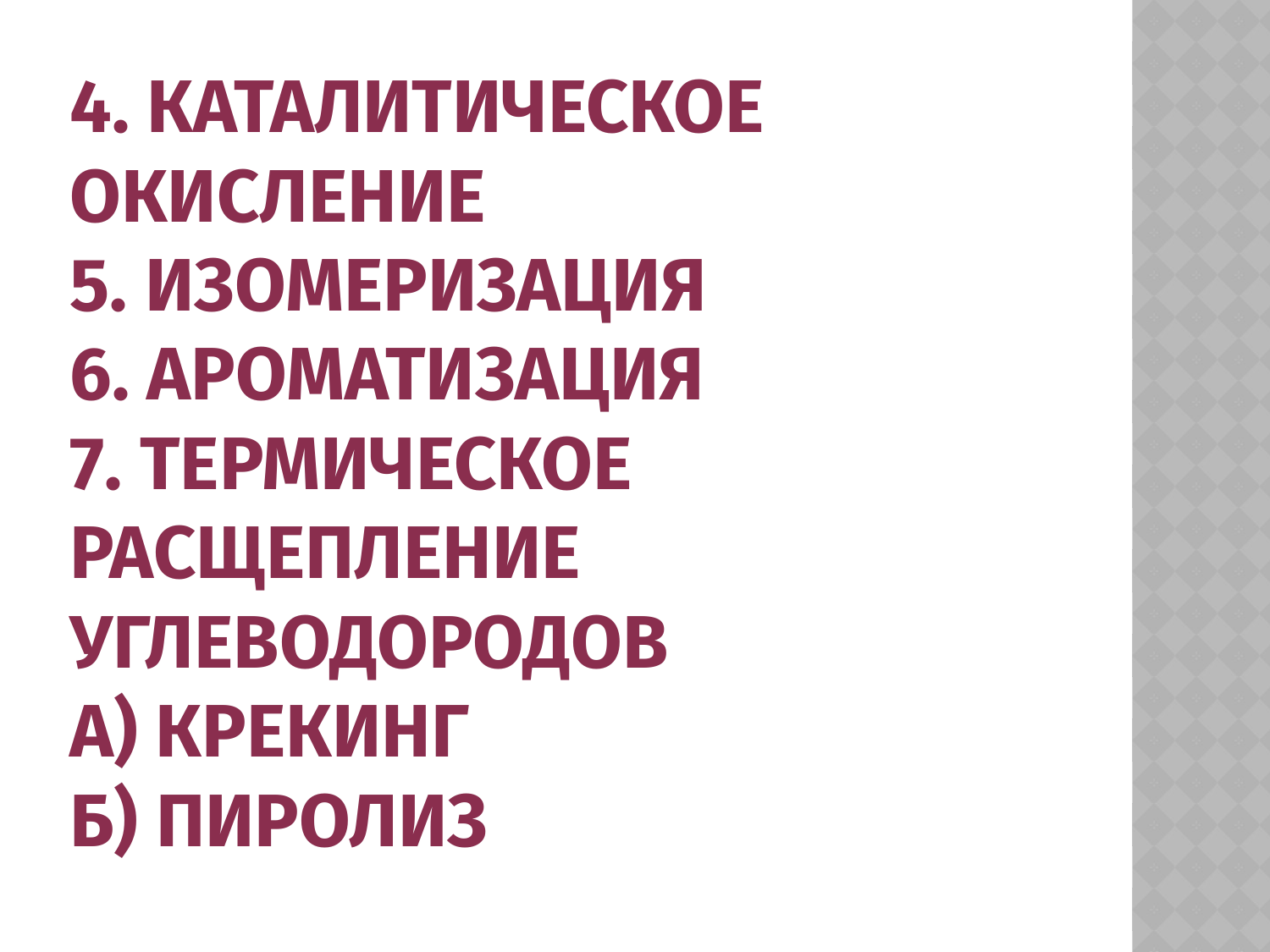

# 4. Каталитическое окисление 5. Изомеризация 6. Ароматизация 7. термическое расщепление углеводородов а) крекинг б) пиролиз